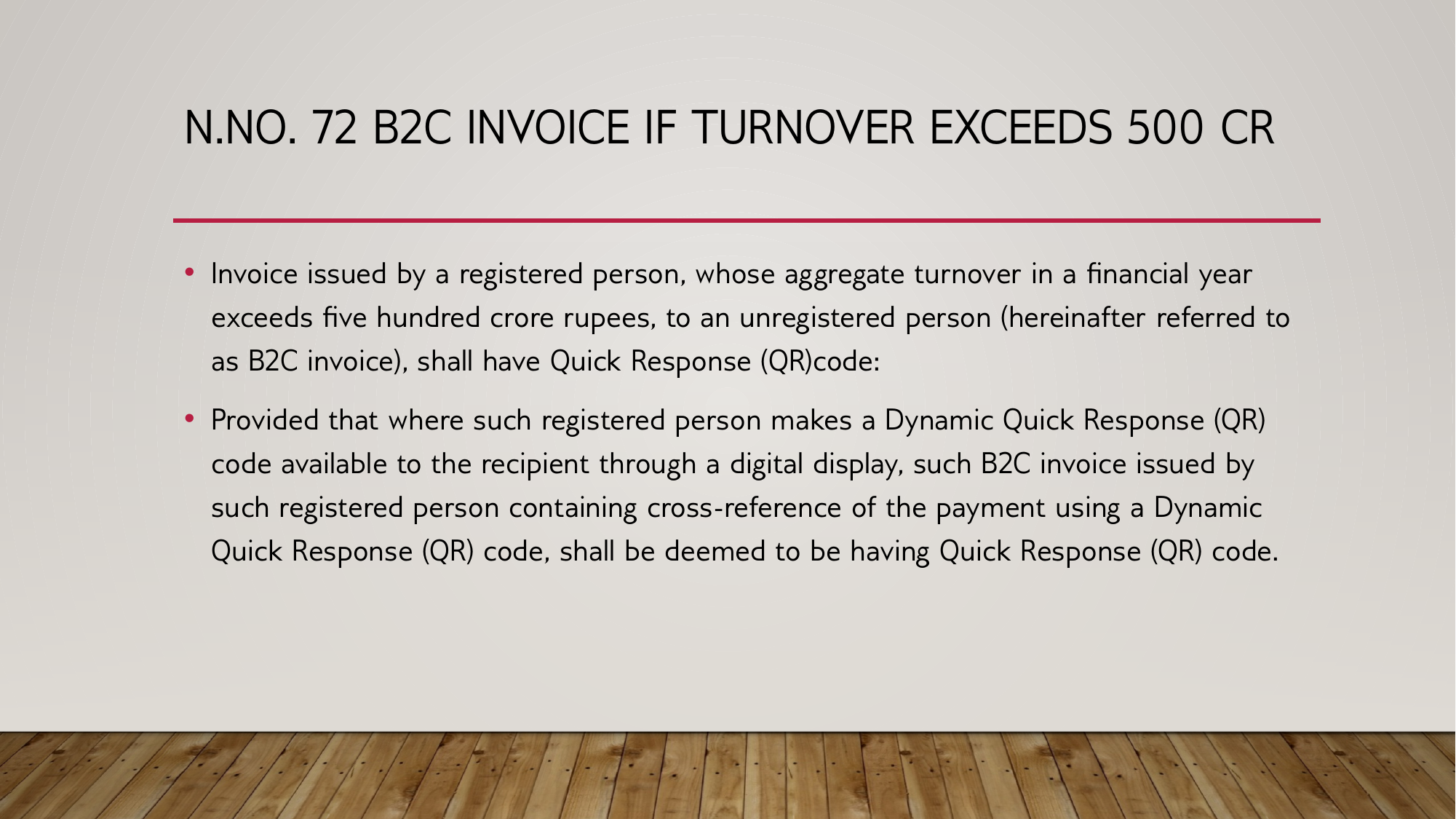

# N.No. 72 B2C invoice if turnover exceeds 500 Cr
Invoice issued by a registered person, whose aggregate turnover in a financial year exceeds five hundred crore rupees, to an unregistered person (hereinafter referred to as B2C invoice), shall have Quick Response (QR)code:
Provided that where such registered person makes a Dynamic Quick Response (QR) code available to the recipient through a digital display, such B2C invoice issued by such registered person containing cross-reference of the payment using a Dynamic Quick Response (QR) code, shall be deemed to be having Quick Response (QR) code.